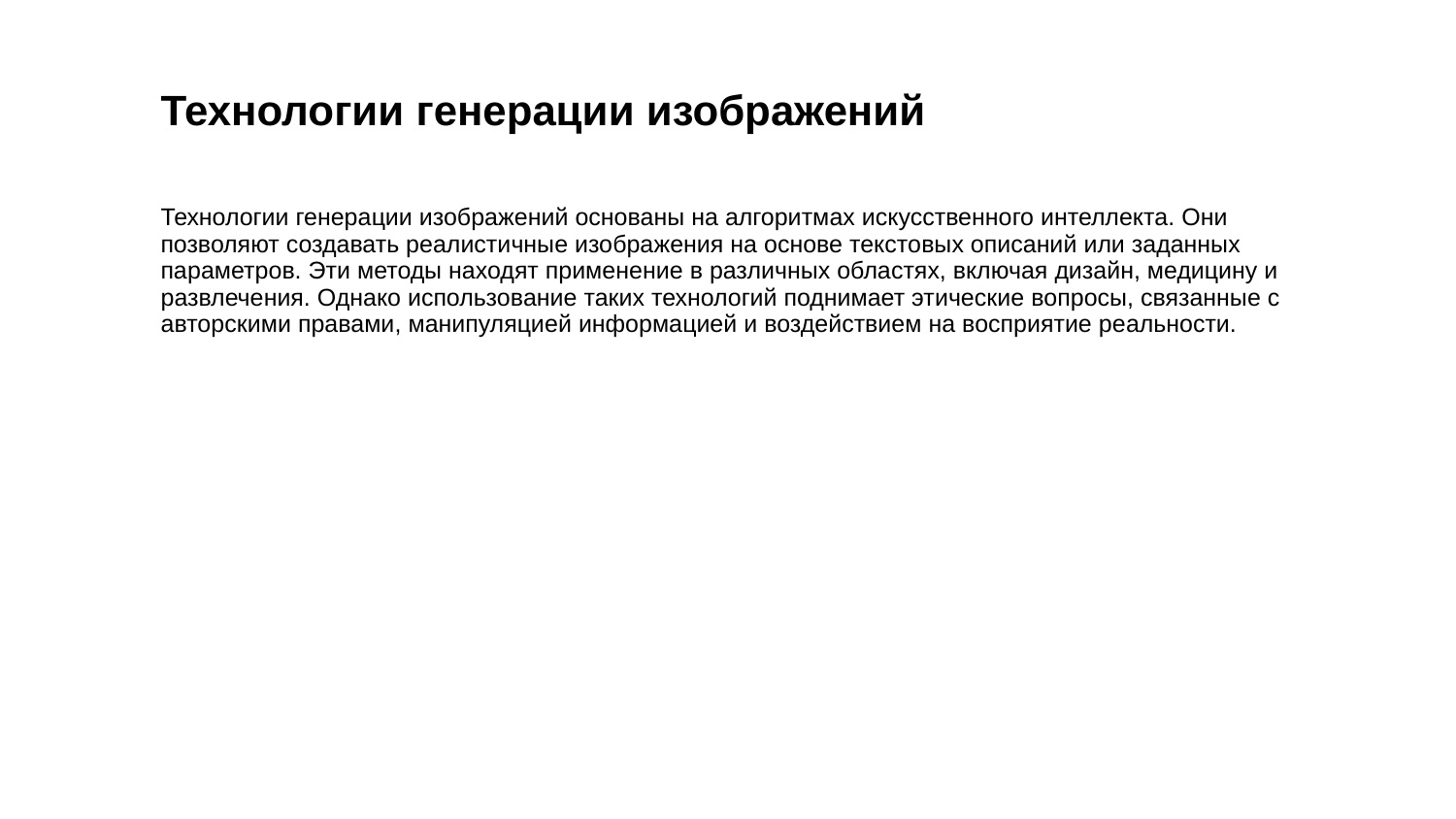

Технологии генерации изображений
Технологии генерации изображений основаны на алгоритмах искусственного интеллекта. Они позволяют создавать реалистичные изображения на основе текстовых описаний или заданных параметров. Эти методы находят применение в различных областях, включая дизайн, медицину и развлечения. Однако использование таких технологий поднимает этические вопросы, связанные с авторскими правами, манипуляцией информацией и воздействием на восприятие реальности.